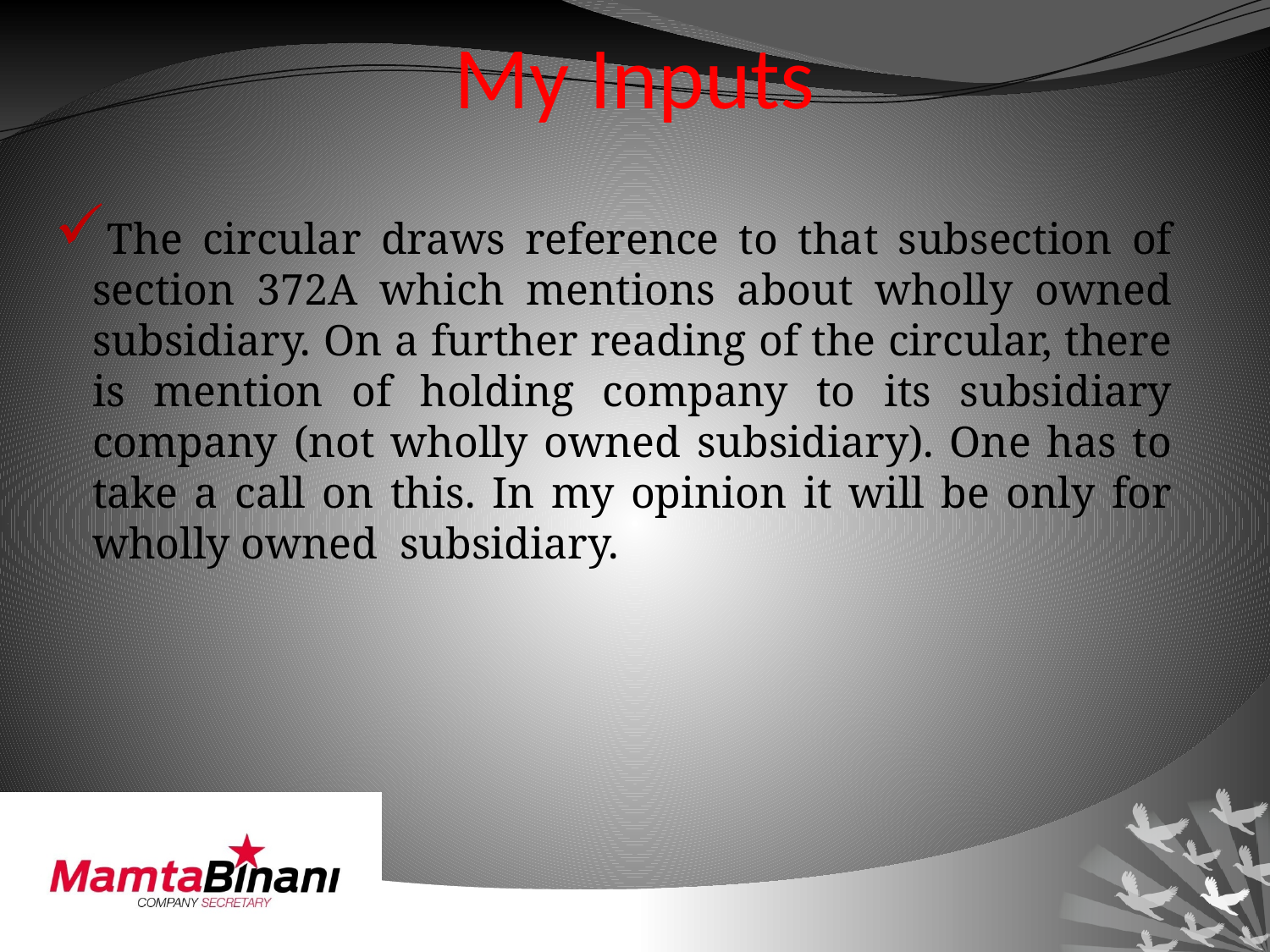

# My Inputs

The circular draws reference to that subsection of section 372A which mentions about wholly owned subsidiary. On a further reading of the circular, there is mention of holding company to its subsidiary company (not wholly owned subsidiary). One has to take a call on this. In my opinion it will be only for wholly owned  subsidiary.